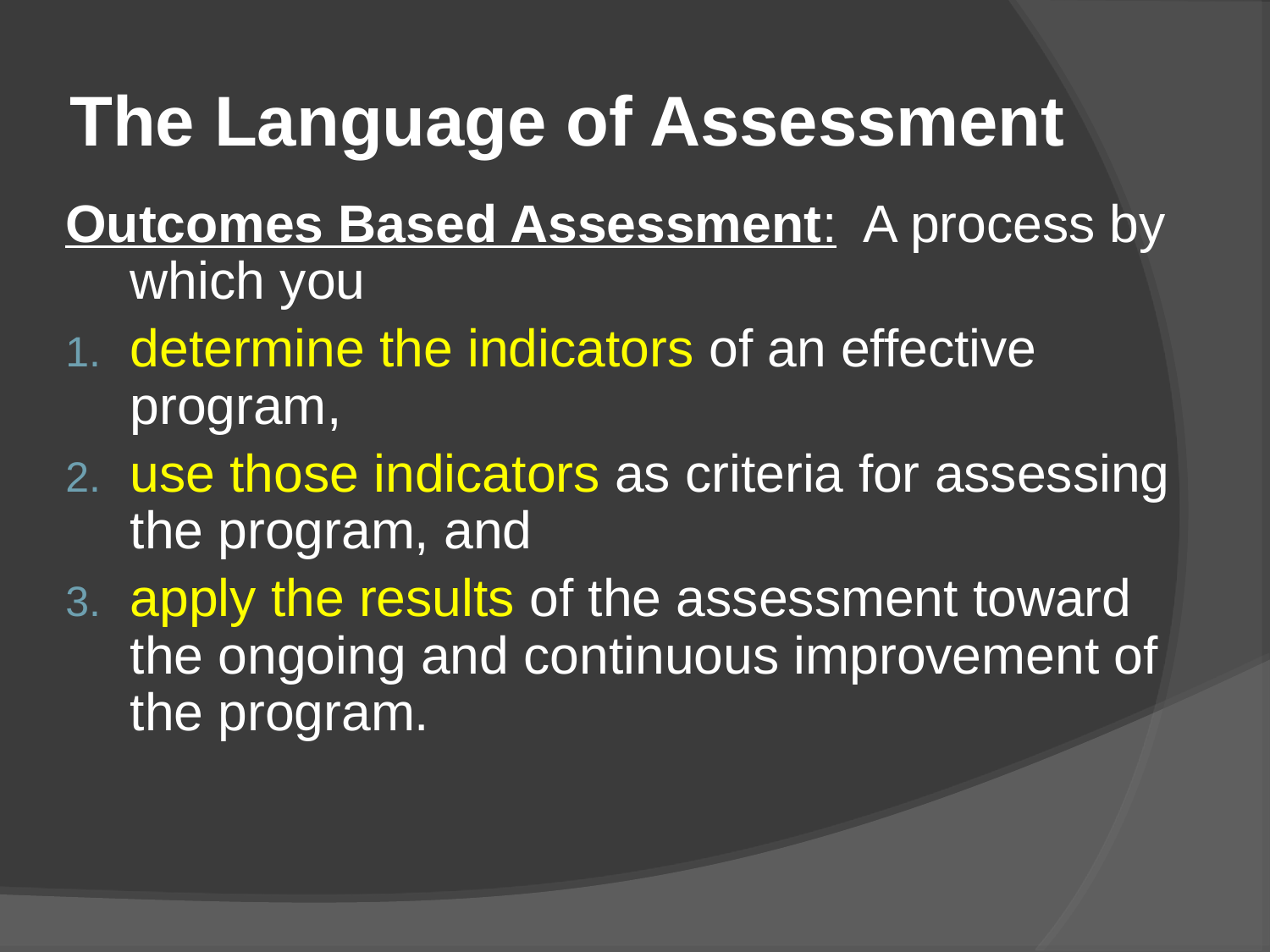

# The Language of Assessment
Outcomes Based Assessment:  A process by which you
determine the indicators of an effective program,
use those indicators as criteria for assessing the program, and
apply the results of the assessment toward the ongoing and continuous improvement of the program.